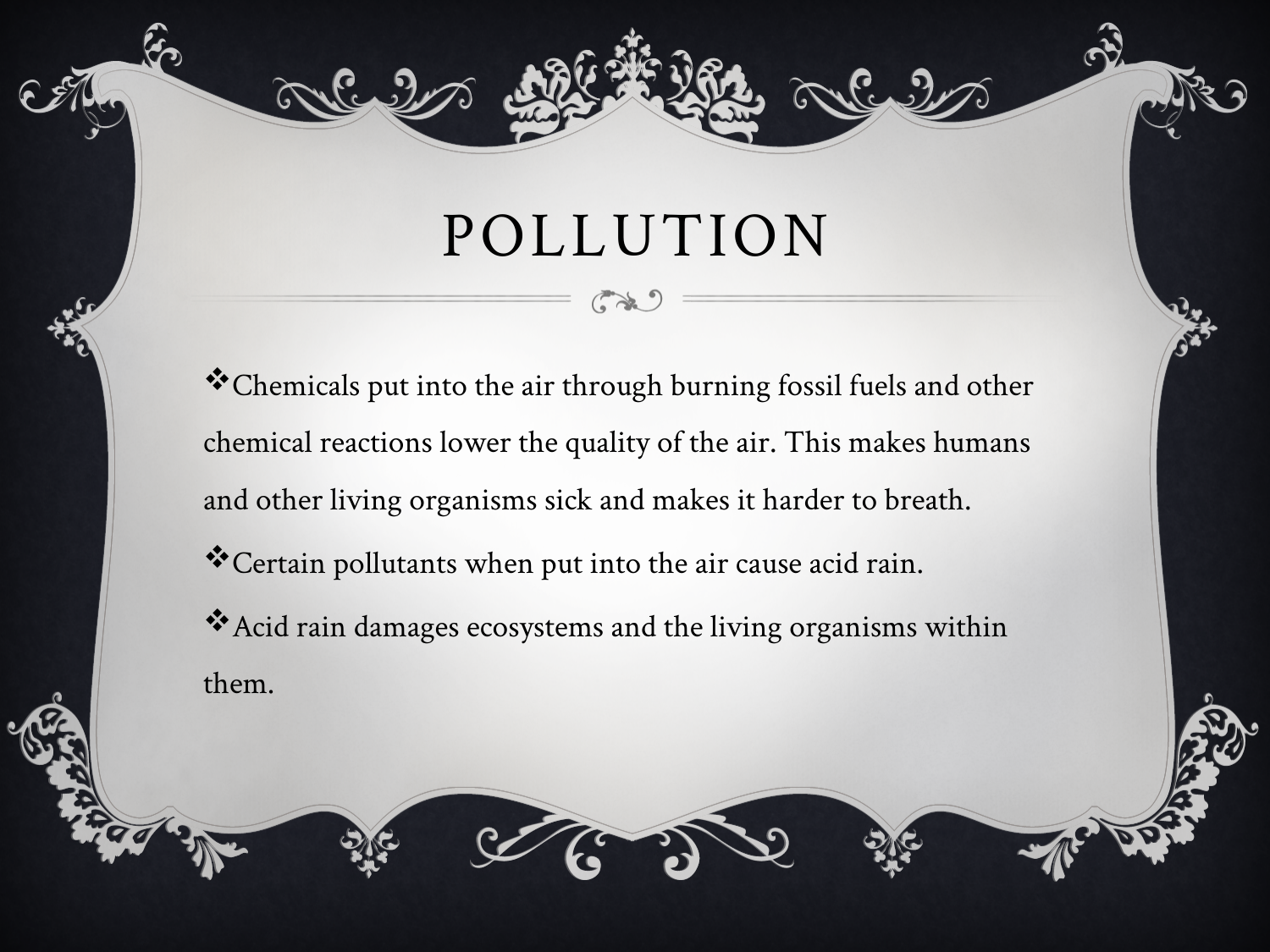

# Pollution
Chemicals put into the air through burning fossil fuels and other chemical reactions lower the quality of the air. This makes humans and other living organisms sick and makes it harder to breath.
Certain pollutants when put into the air cause acid rain.
Acid rain damages ecosystems and the living organisms within them.